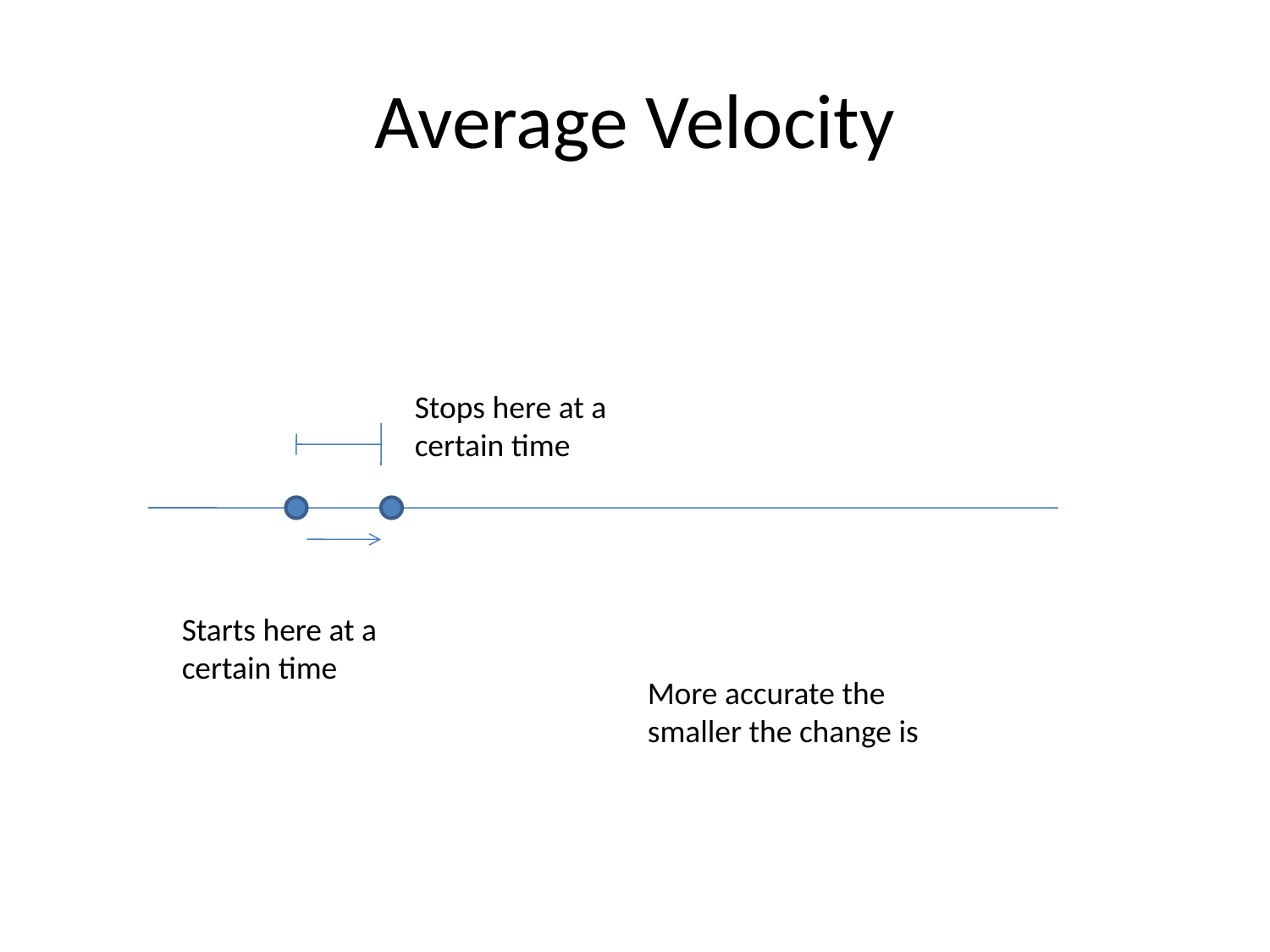

# Average Velocity
Stops here at a certain time

Starts here at a certain time
More accurate the smaller the change is